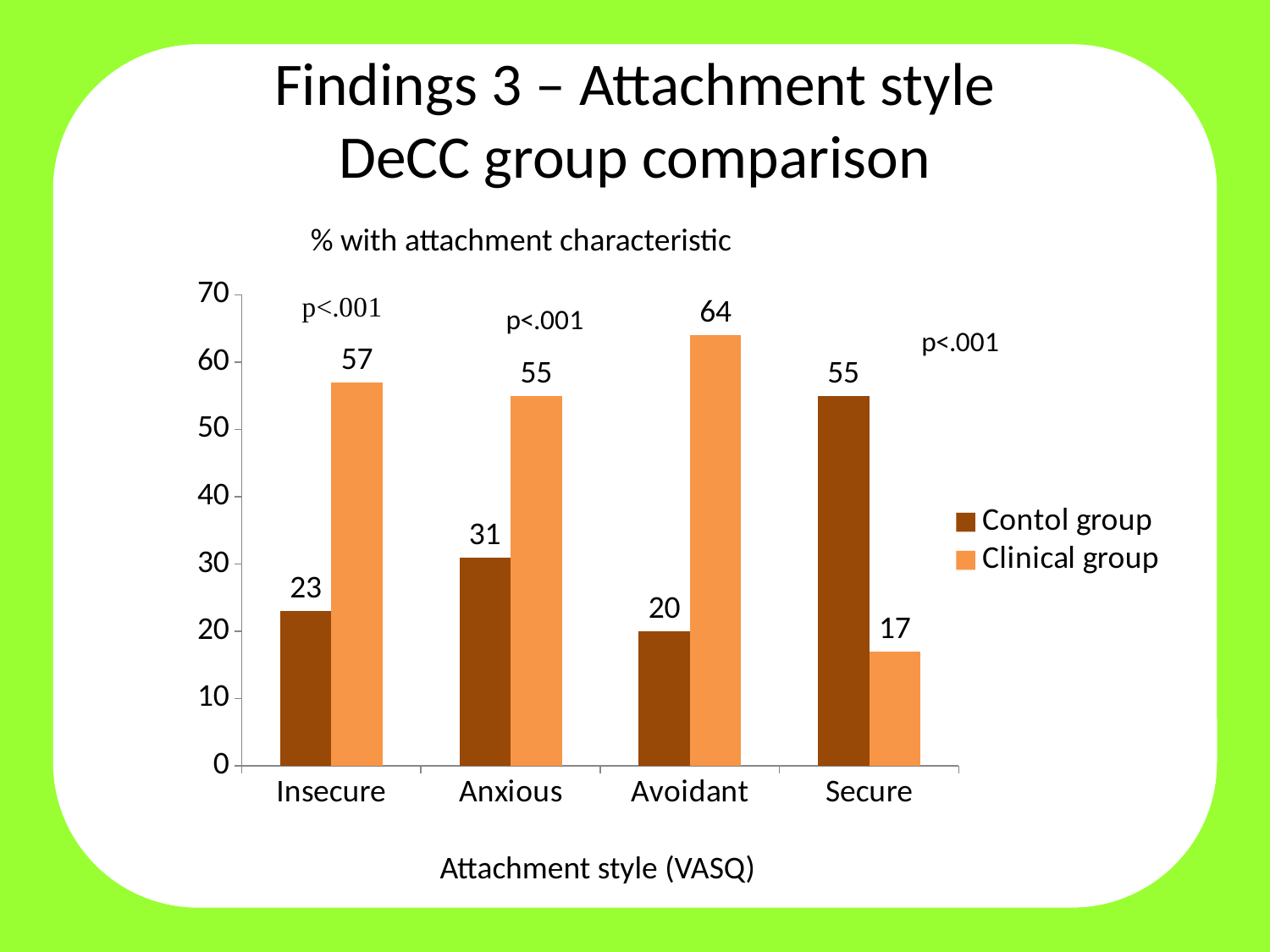

# Findings 3 – Attachment style DeCC group comparison
% with attachment characteristic

### Chart

| Category | Contol group | Clinical group |
|---|---|---|
| Insecure | 23.0 | 57.0 |
| Anxious | 31.0 | 55.0 |
| Avoidant | 20.0 | 64.0 |
| Secure | 55.0 | 17.0 |
Attachment style (VASQ)